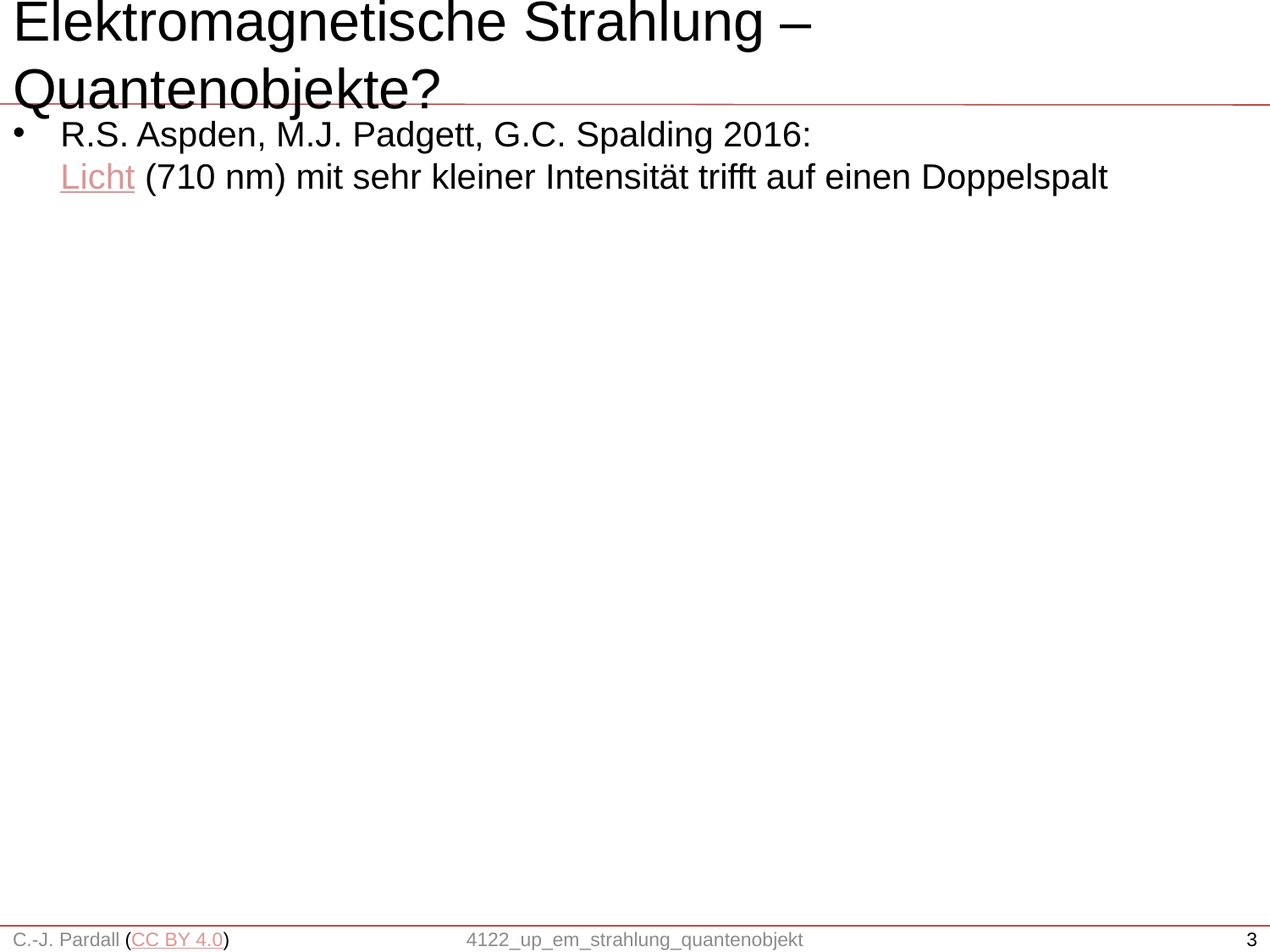

# Elektromagnetische Strahlung – Quantenobjekte?
R.S. Aspden, M.J. Padgett, G.C. Spalding 2016:
Licht (710 nm) mit sehr kleiner Intensität trifft auf einen Doppelspalt
C.-J. Pardall
4122_up_em_strahlung_quantenobjekt